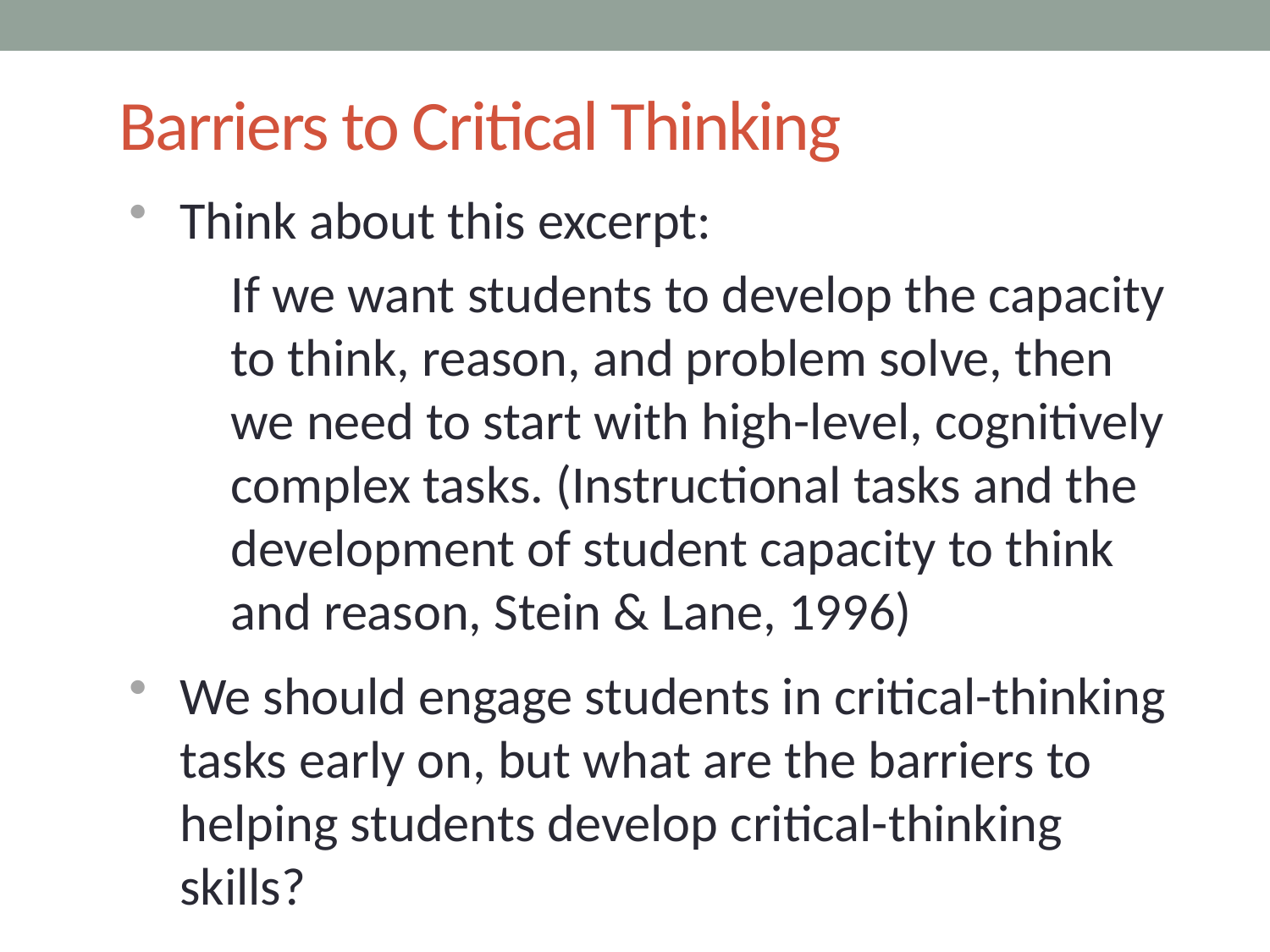

# Barriers to Critical Thinking
Think about this excerpt:
If we want students to develop the capacity to think, reason, and problem solve, then we need to start with high-level, cognitively complex tasks. (Instructional tasks and the development of student capacity to think and reason, Stein & Lane, 1996)
We should engage students in critical-thinking tasks early on, but what are the barriers to helping students develop critical-thinking skills?